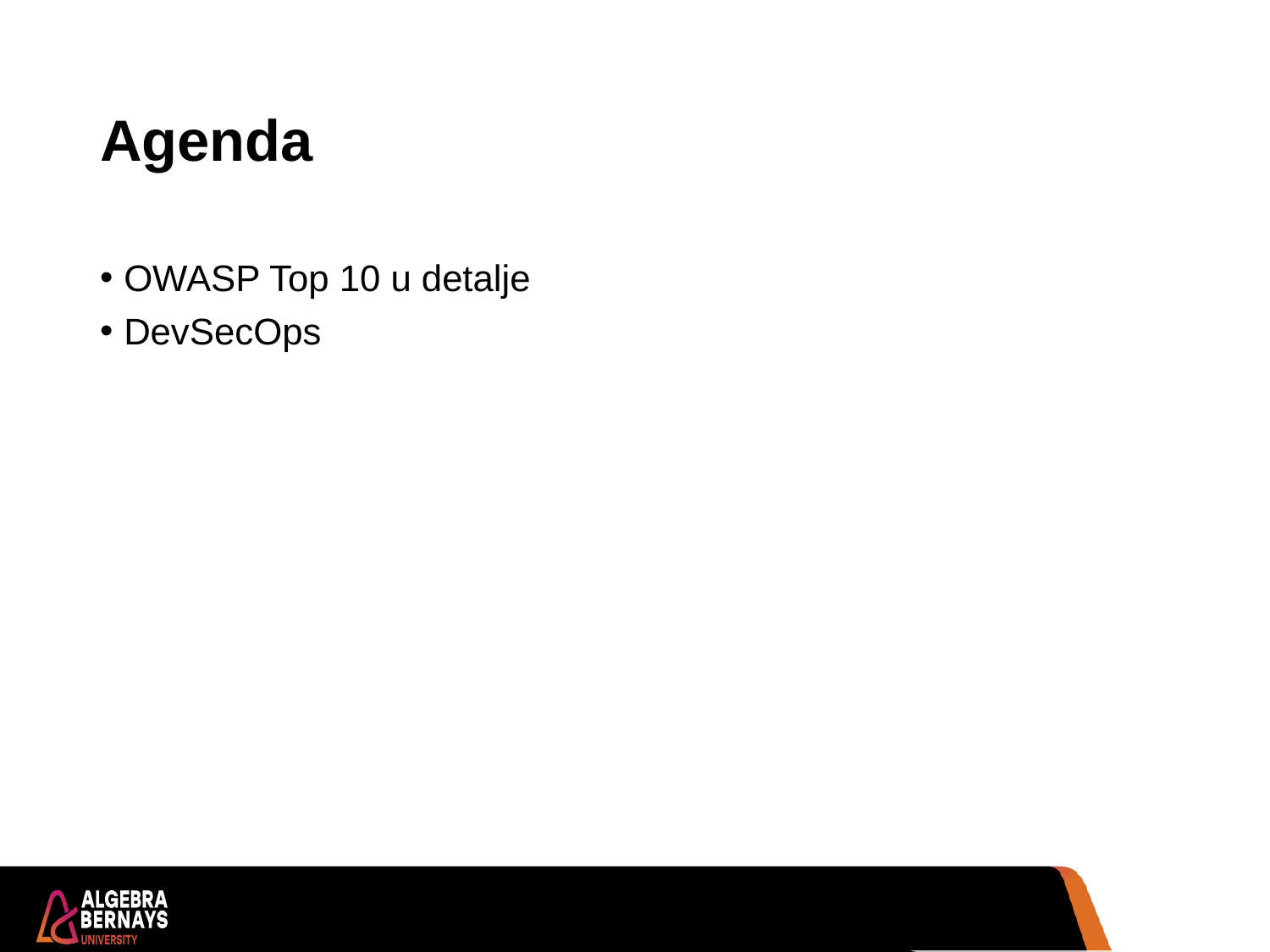

# Agenda
OWASP Top 10 u detalje
DevSecOps